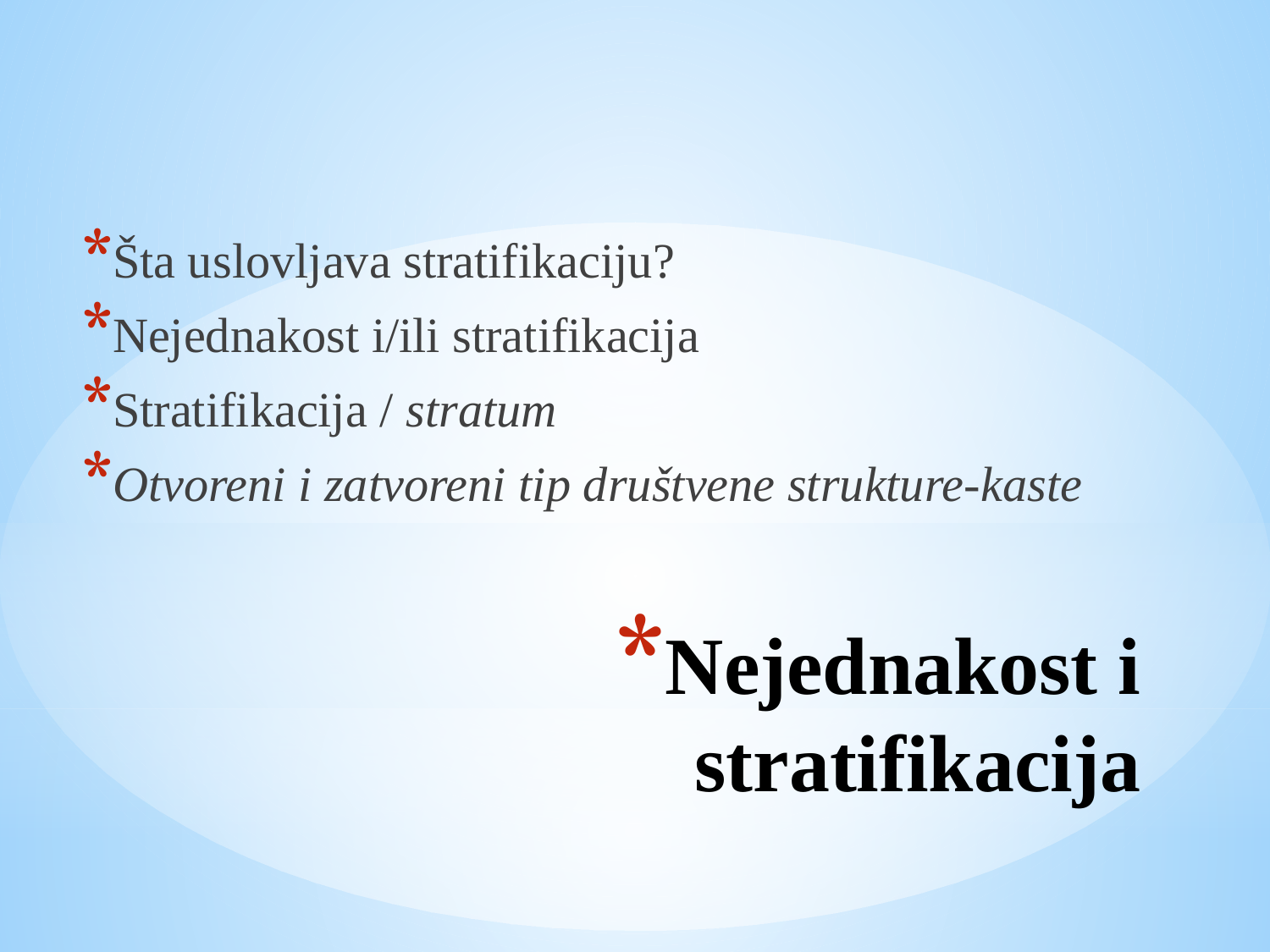

Šta uslovljava stratifikaciju?
Nejednakost i/ili stratifikacija
Stratifikacija / stratum
Otvoreni i zatvoreni tip društvene strukture-kaste

# Nejednakost i stratifikacija